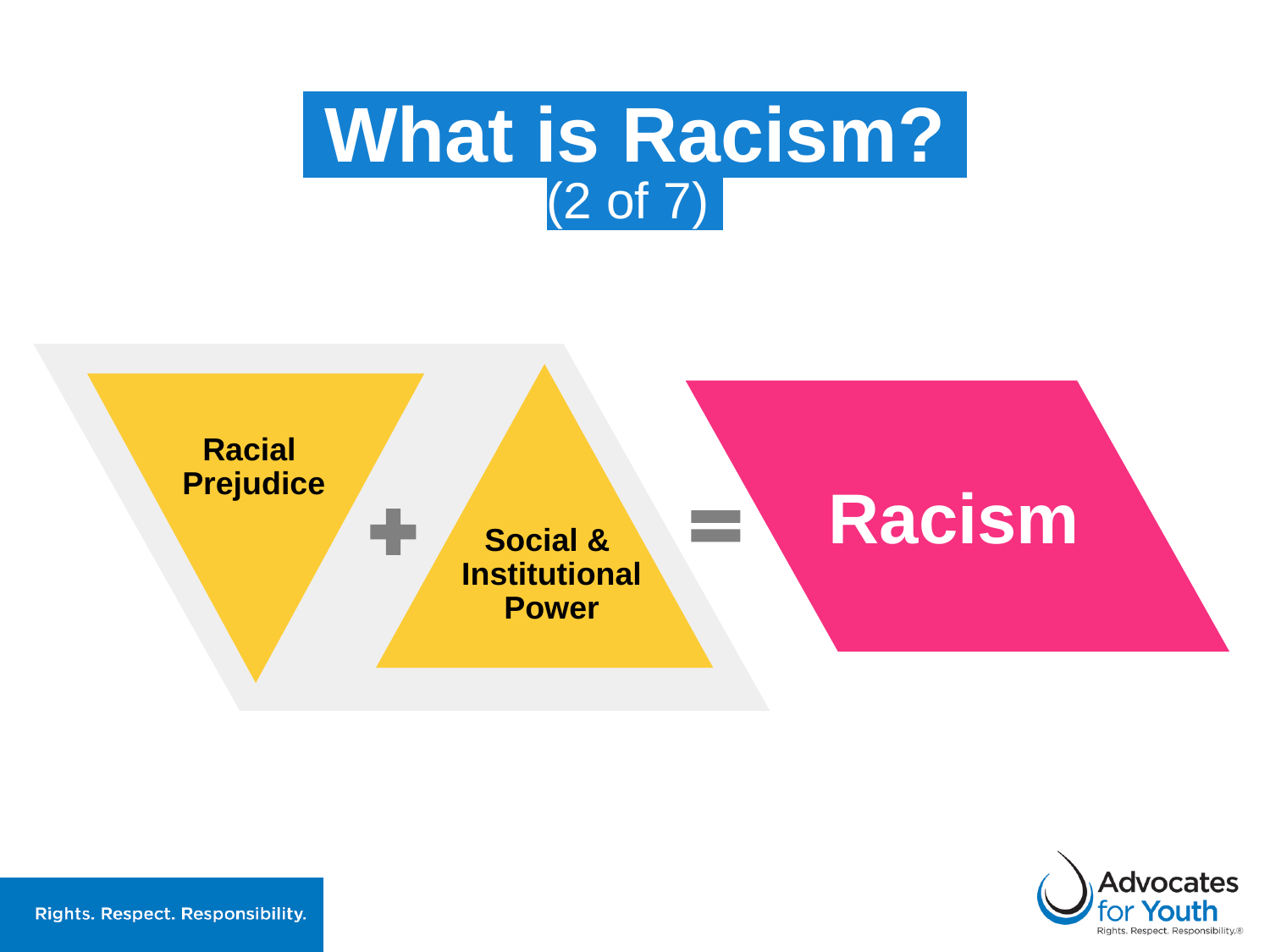

# What is Racism?
(2 of 7)

Racial
Prejudice
Racism

Social &
Institutional
Power